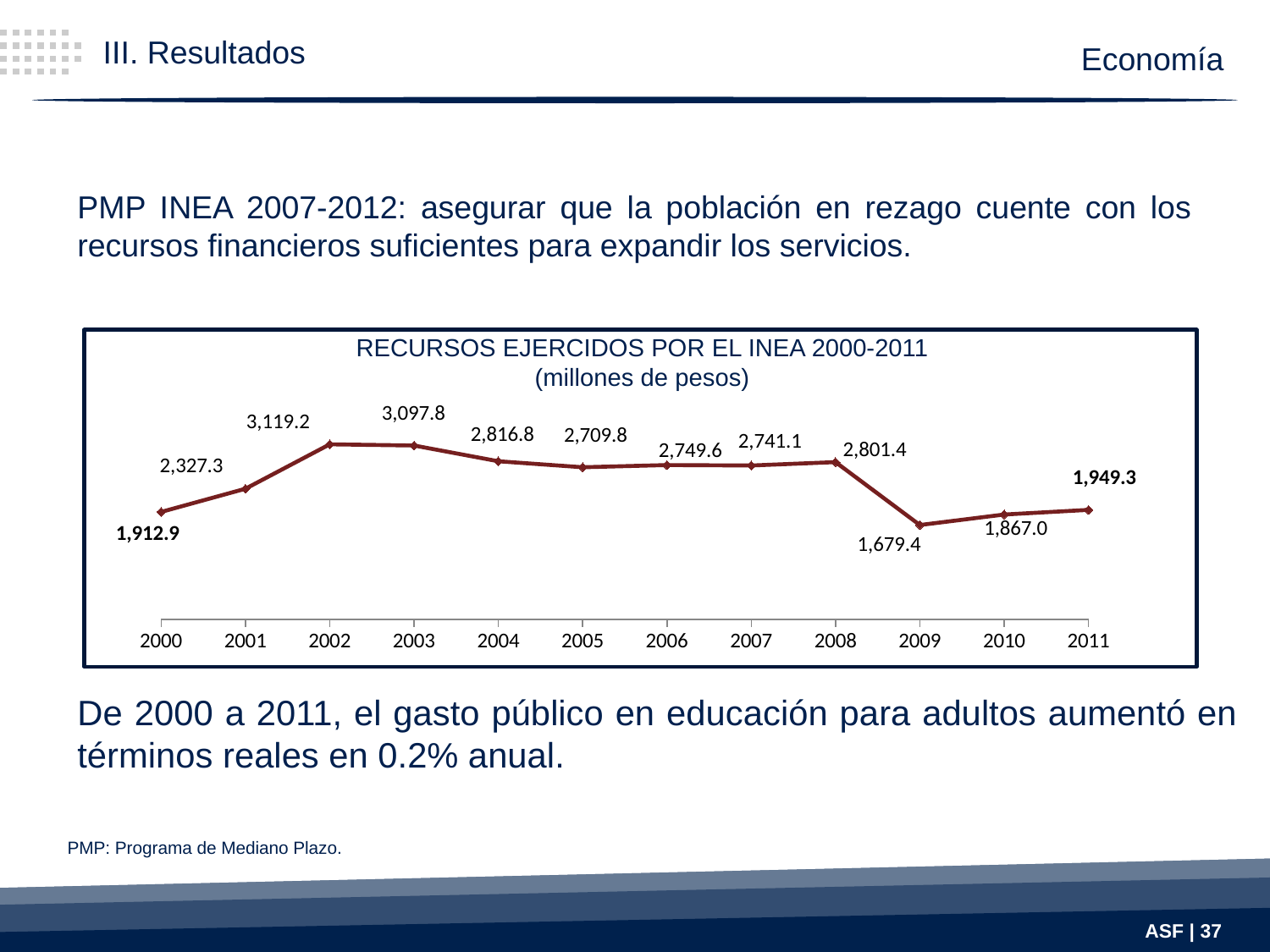

Economía
III. Resultados

PMP INEA 2007-2012: asegurar que la población en rezago cuente con los recursos financieros suficientes para expandir los servicios.

### Chart

| Category |  |
|---|---|
RECURSOS EJERCIDOS POR EL INEA 2000-2011
(millones de pesos)

De 2000 a 2011, el gasto público en educación para adultos aumentó en términos reales en 0.2% anual.
PMP: Programa de Mediano Plazo.
ASF | 37